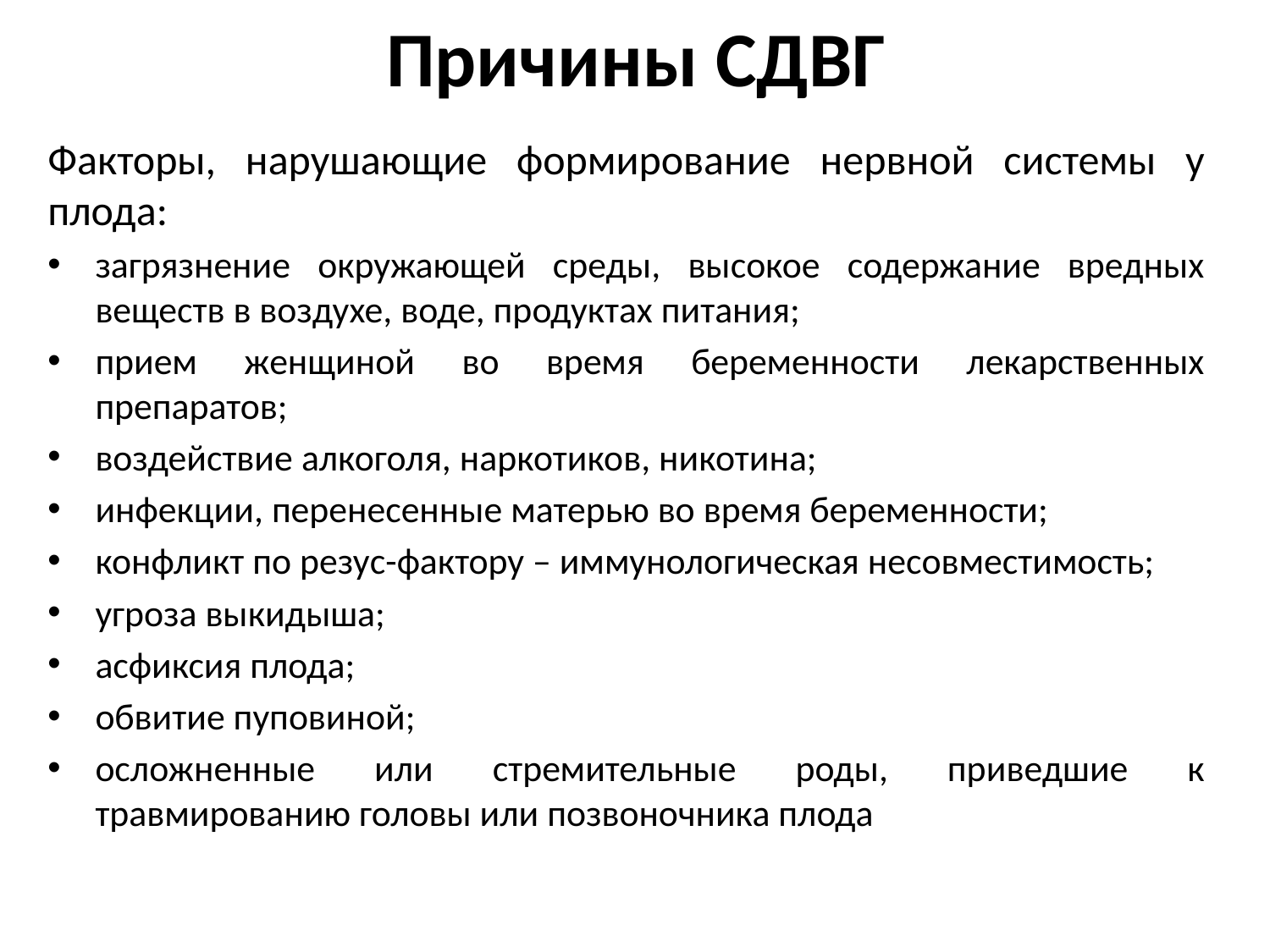

# Причины СДВГ
Факторы, нарушающие формирование нервной системы у плода:
загрязнение окружающей среды, высокое содержание вредных веществ в воздухе, воде, продуктах питания;
прием женщиной во время беременности лекарственных препаратов;
воздействие алкоголя, наркотиков, никотина;
инфекции, перенесенные матерью во время беременности;
конфликт по резус-фактору – иммунологическая несовместимость;
угроза выкидыша;
асфиксия плода;
обвитие пуповиной;
осложненные или стремительные роды, приведшие к травмированию головы или позвоночника плода